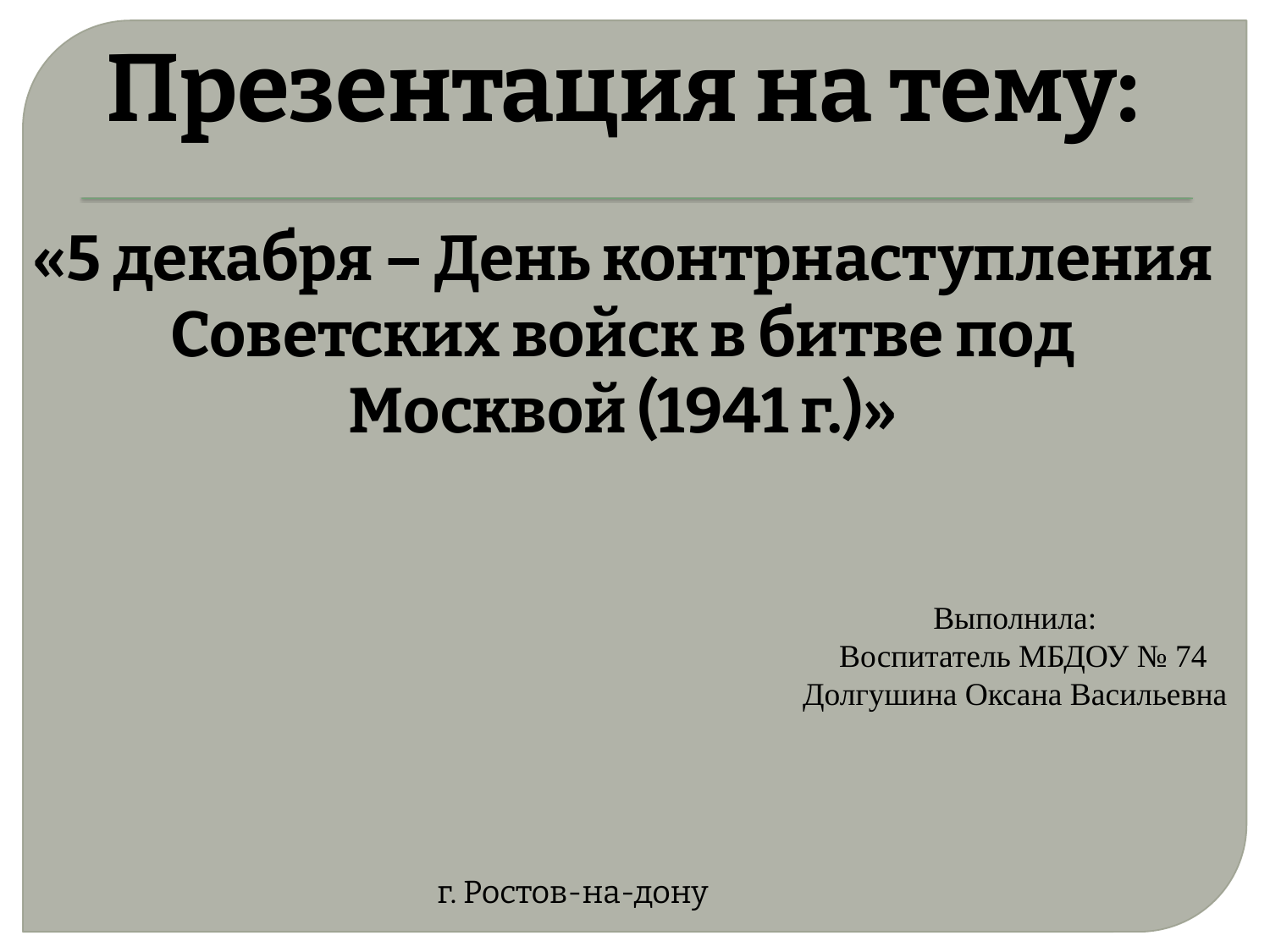

Презентация на тему:

«5 декабря – День контрнаступления
Советских войск в битве под
Москвой (1941 г.)»

Выполнила:
  Воспитатель МБДОУ № 74
Долгушина Оксана Васильевна
г. Ростов-на-дону